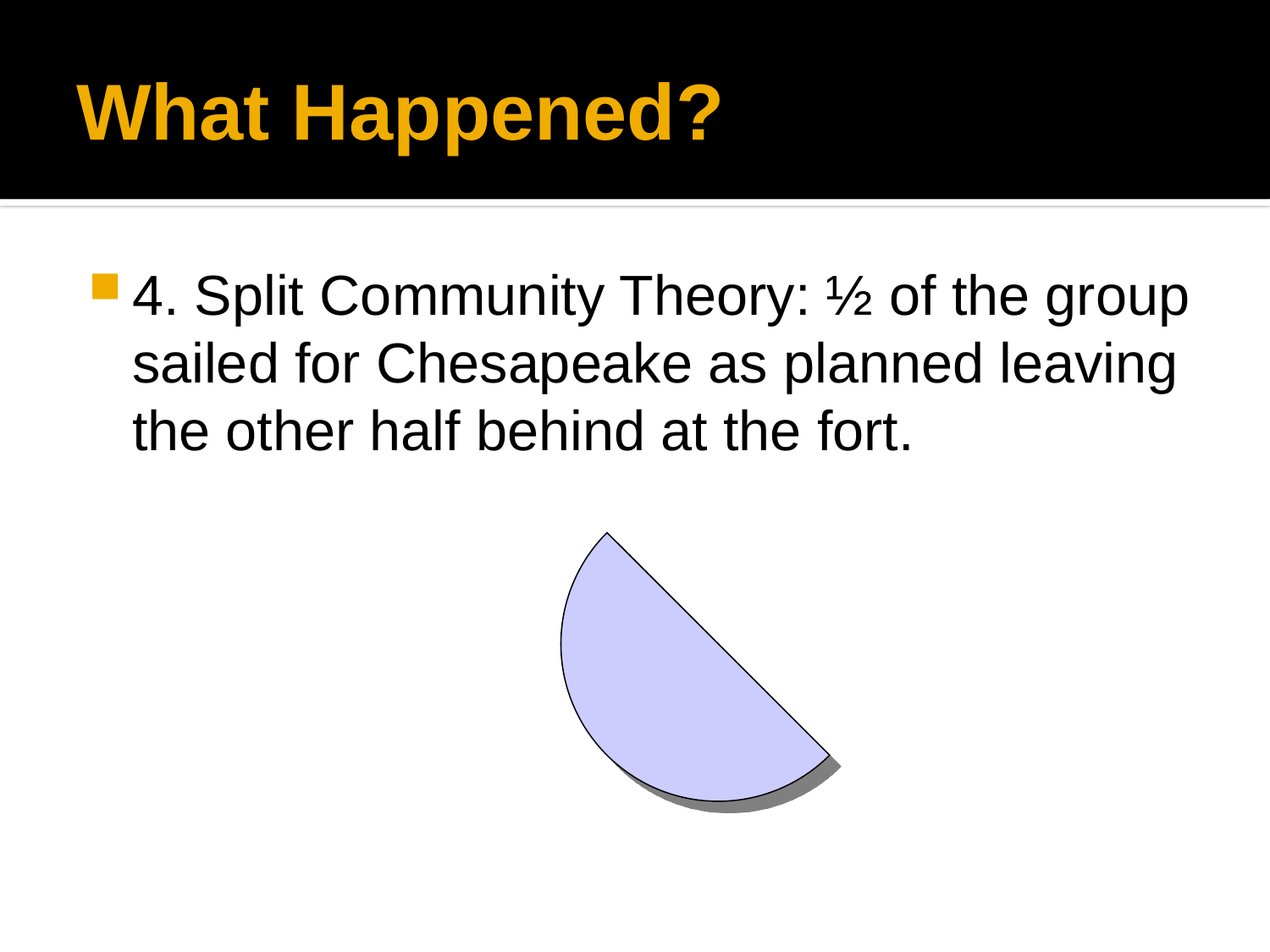

# What Happened?
4. Split Community Theory: ½ of the group sailed for Chesapeake as planned leaving the other half behind at the fort.